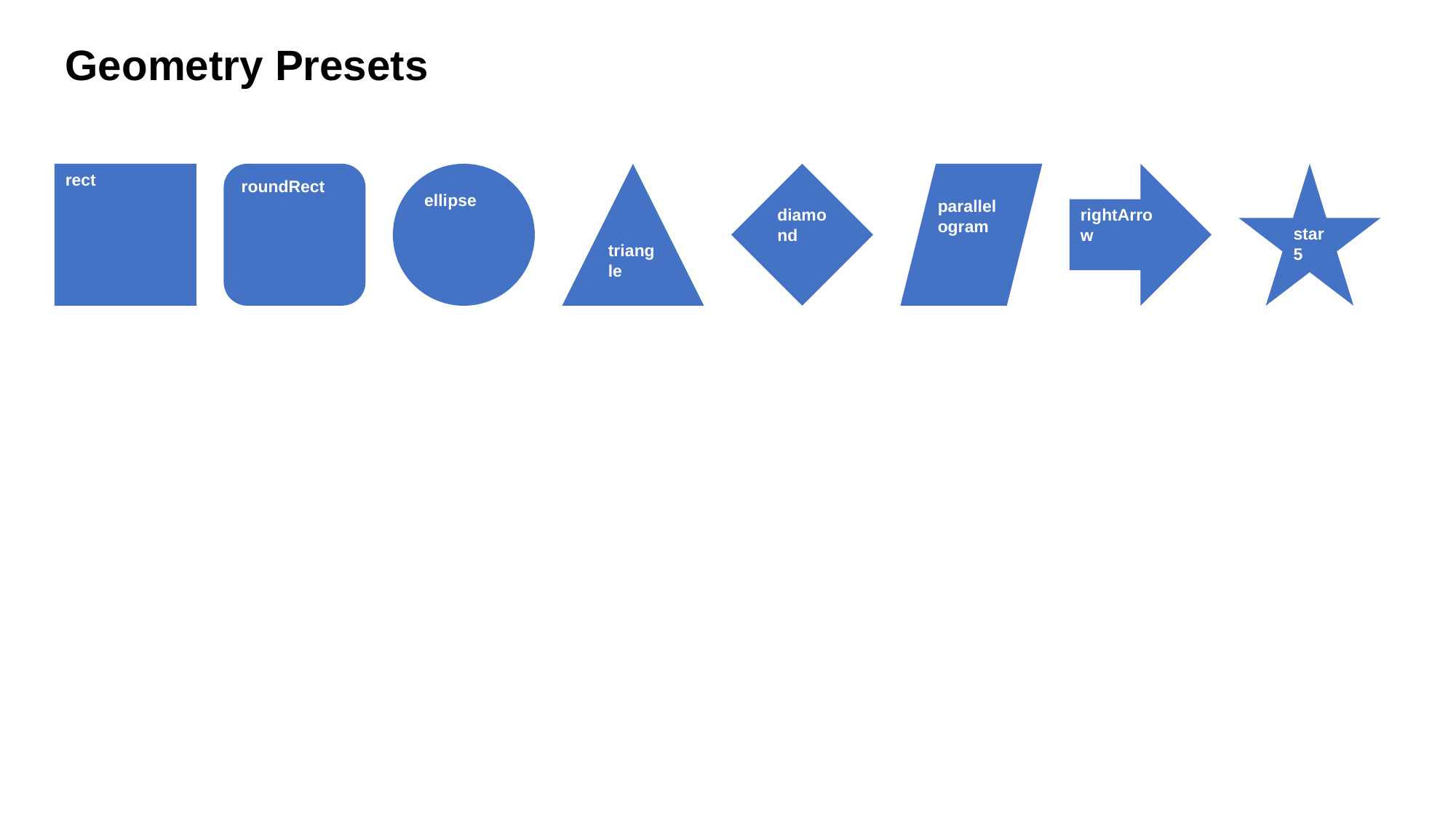

Geometry Presets
rect
roundRect
ellipse
triangle
diamond
parallelogram
rightArrow
star5